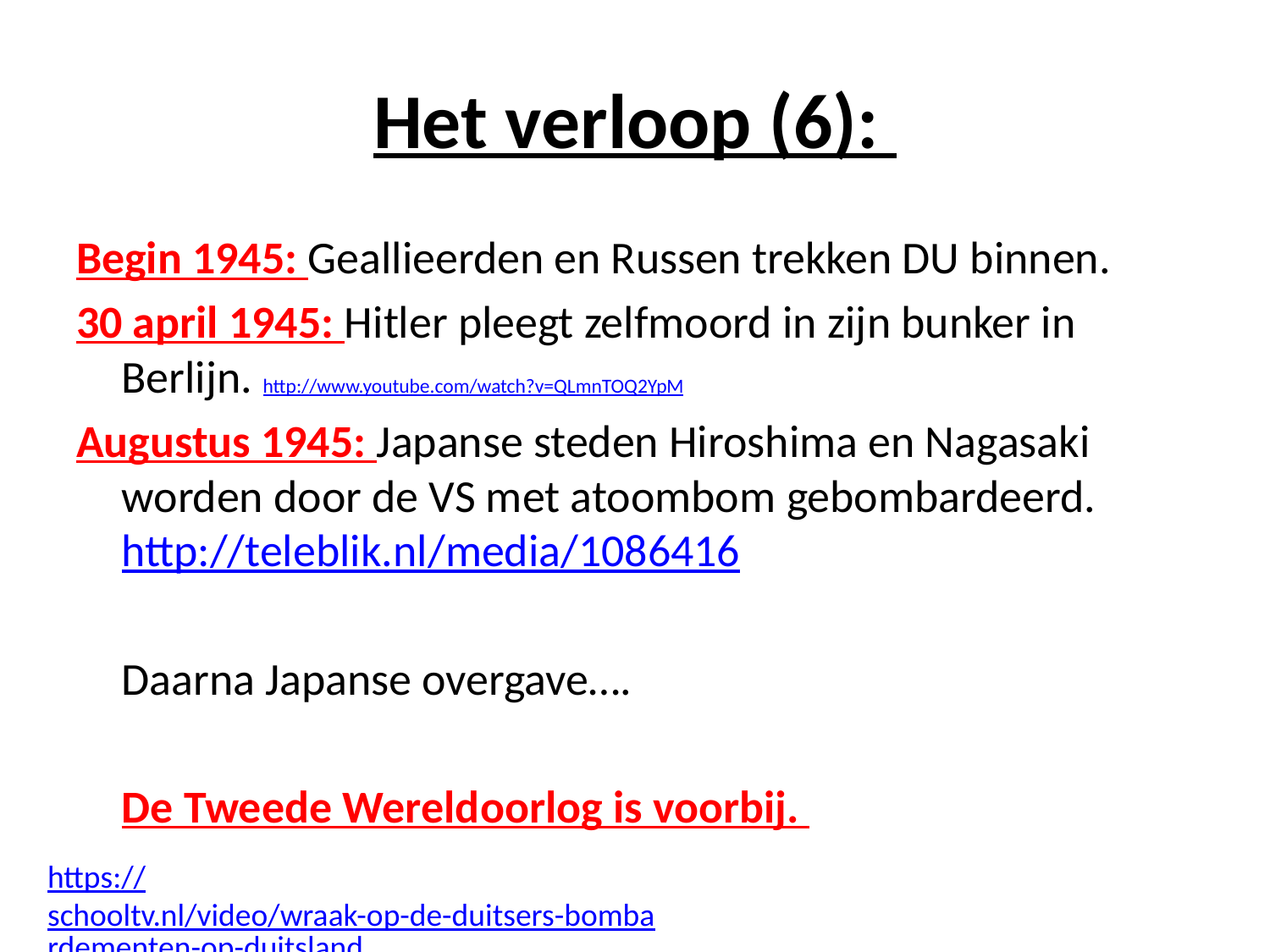

# Het verloop (6):
Begin 1945: Geallieerden en Russen trekken DU binnen.
30 april 1945: Hitler pleegt zelfmoord in zijn bunker in Berlijn. http://www.youtube.com/watch?v=QLmnTOQ2YpM
Augustus 1945: Japanse steden Hiroshima en Nagasaki worden door de VS met atoombom gebombardeerd. http://teleblik.nl/media/1086416

		Daarna Japanse overgave….

			De Tweede Wereldoorlog is voorbij.

https://schooltv.nl/video/wraak-op-de-duitsers-bombardementen-op-duitsland/